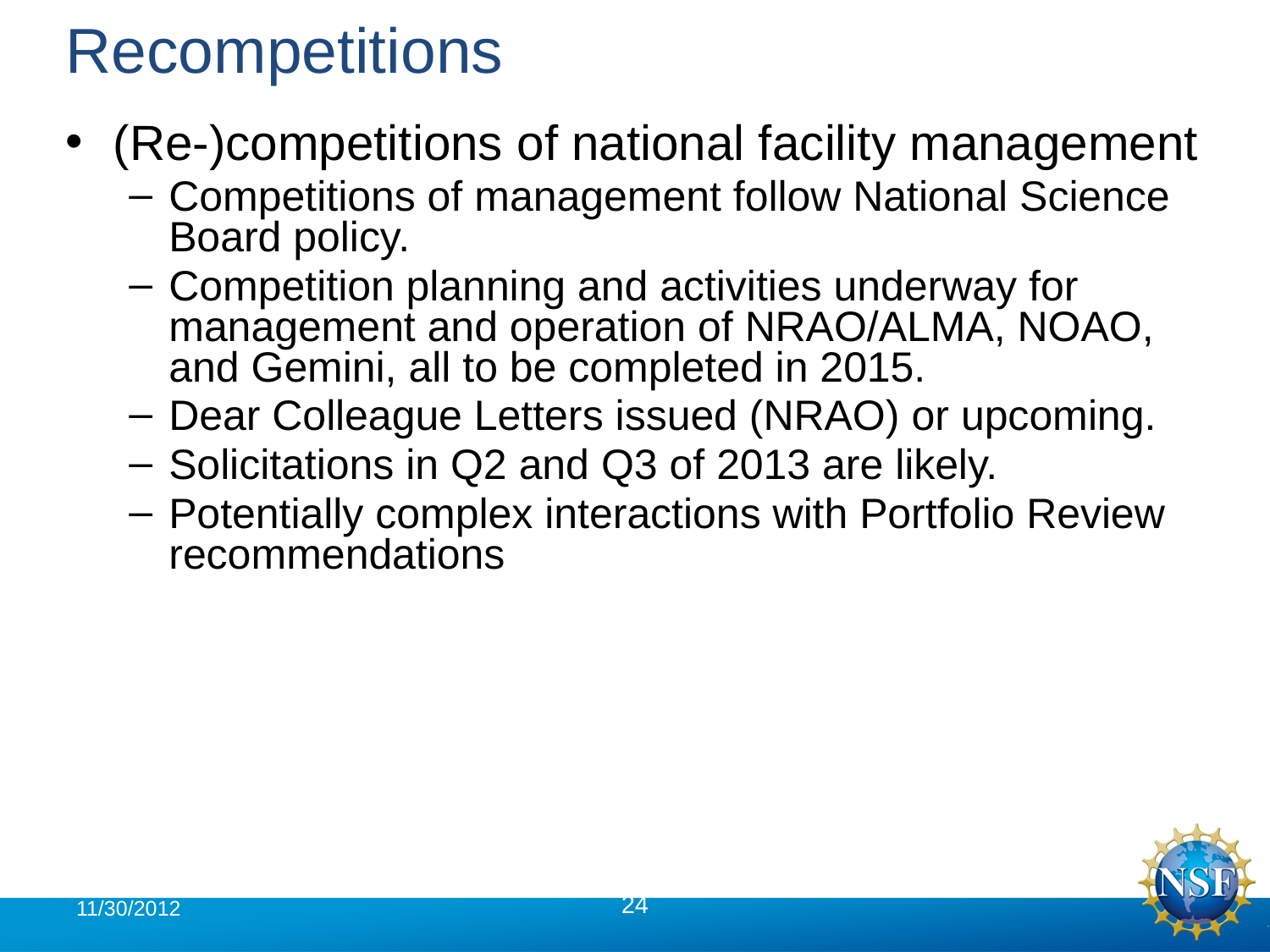

# Recompetitions
(Re-)competitions of national facility management
Competitions of management follow National Science Board policy.
Competition planning and activities underway for management and operation of NRAO/ALMA, NOAO, and Gemini, all to be completed in 2015.
Dear Colleague Letters issued (NRAO) or upcoming.
Solicitations in Q2 and Q3 of 2013 are likely.
Potentially complex interactions with Portfolio Review recommendations

11/30/2012
24